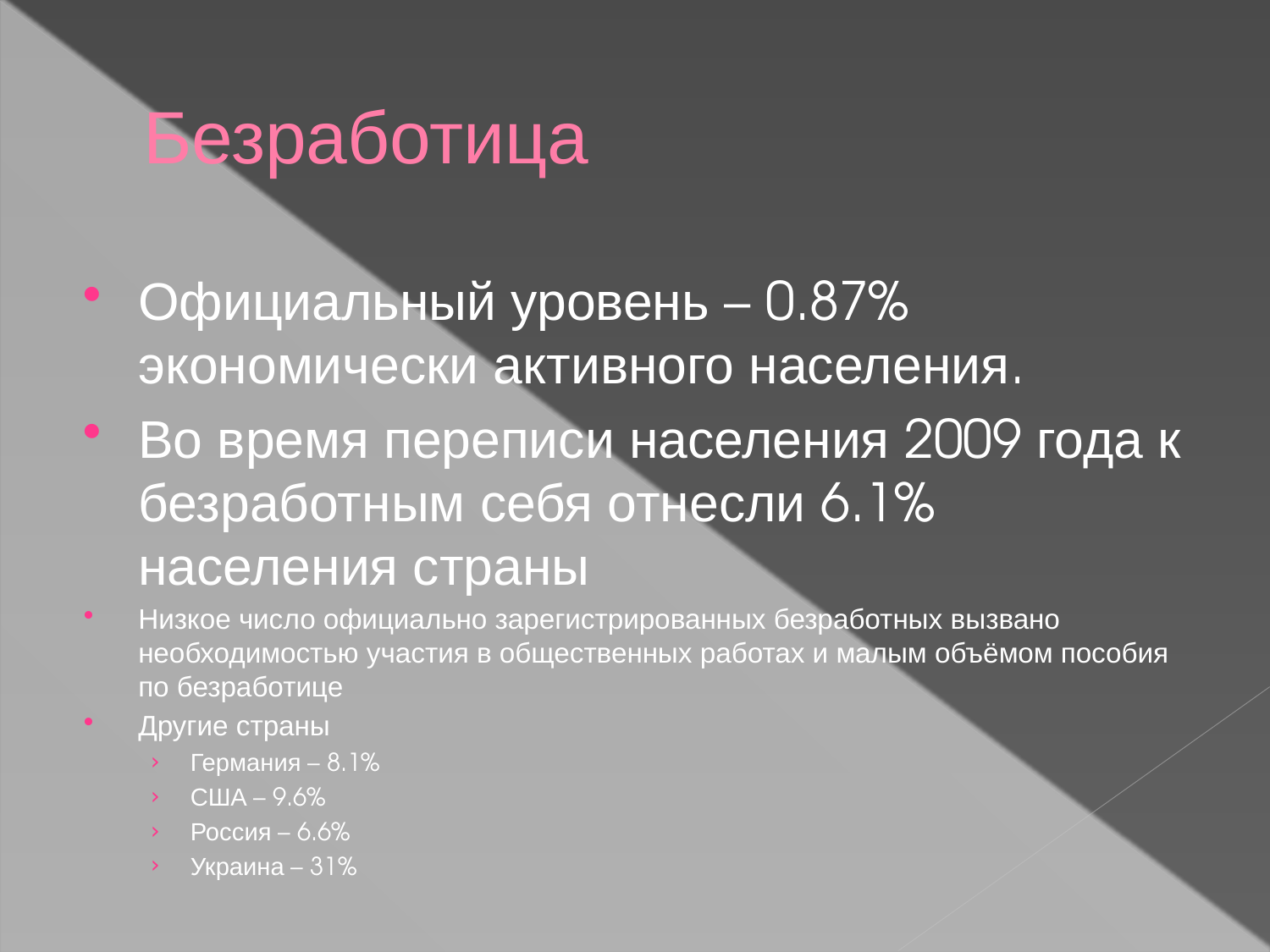

# Безработица
Официальный уровень – 0.87% экономически активного населения.
Во время переписи населения 2009 года к безработным себя отнесли 6.1% населения страны
Низкое число официально зарегистрированных безработных вызвано необходимостью участия в общественных работах и малым объёмом пособия по безработице
Другие страны
Германия – 8.1%
США – 9.6%
Россия – 6.6%
Украина – 31%